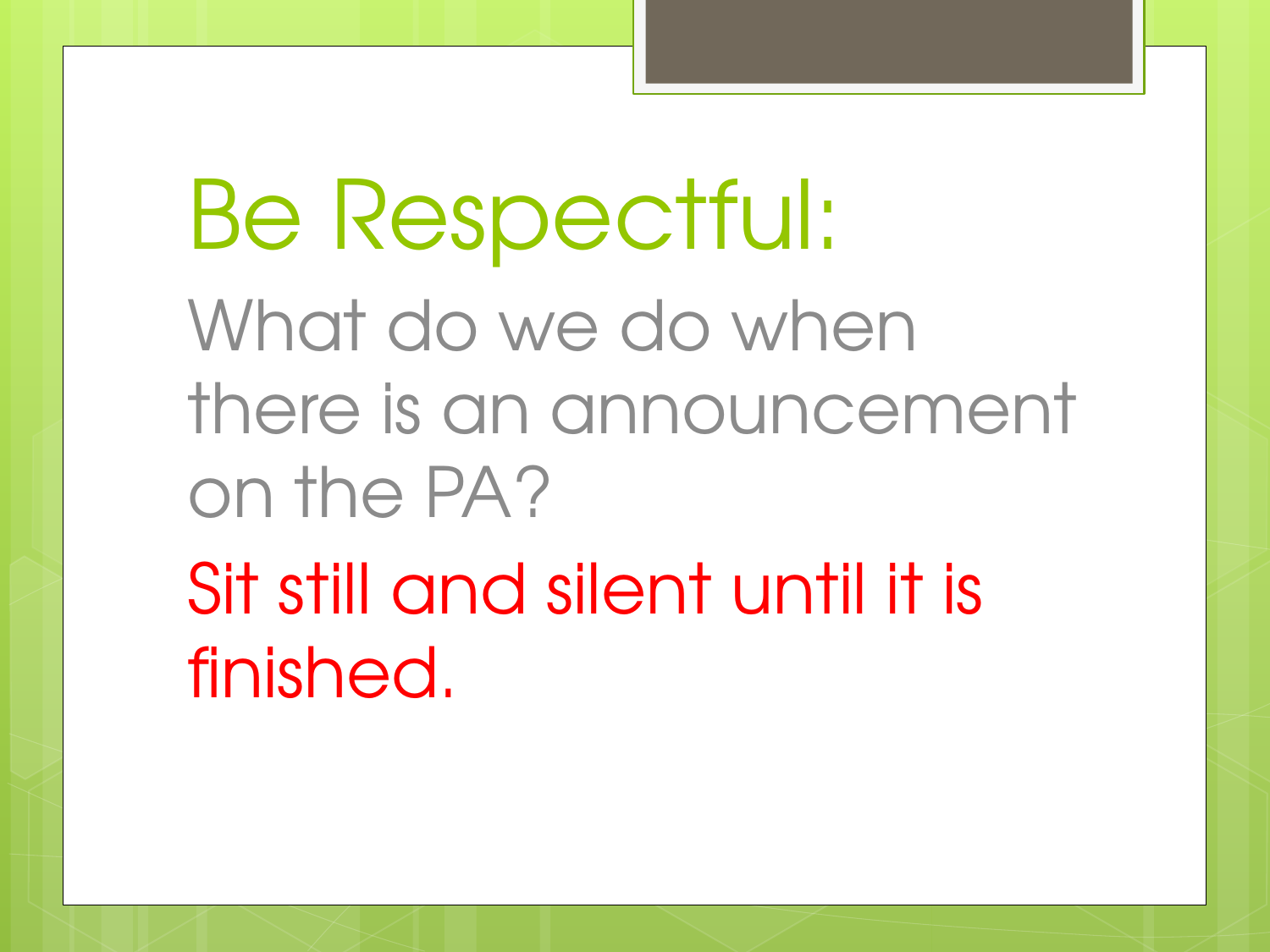

# Be Respectful:
What do we do when there is an announcement on the PA?
Sit still and silent until it is finished.